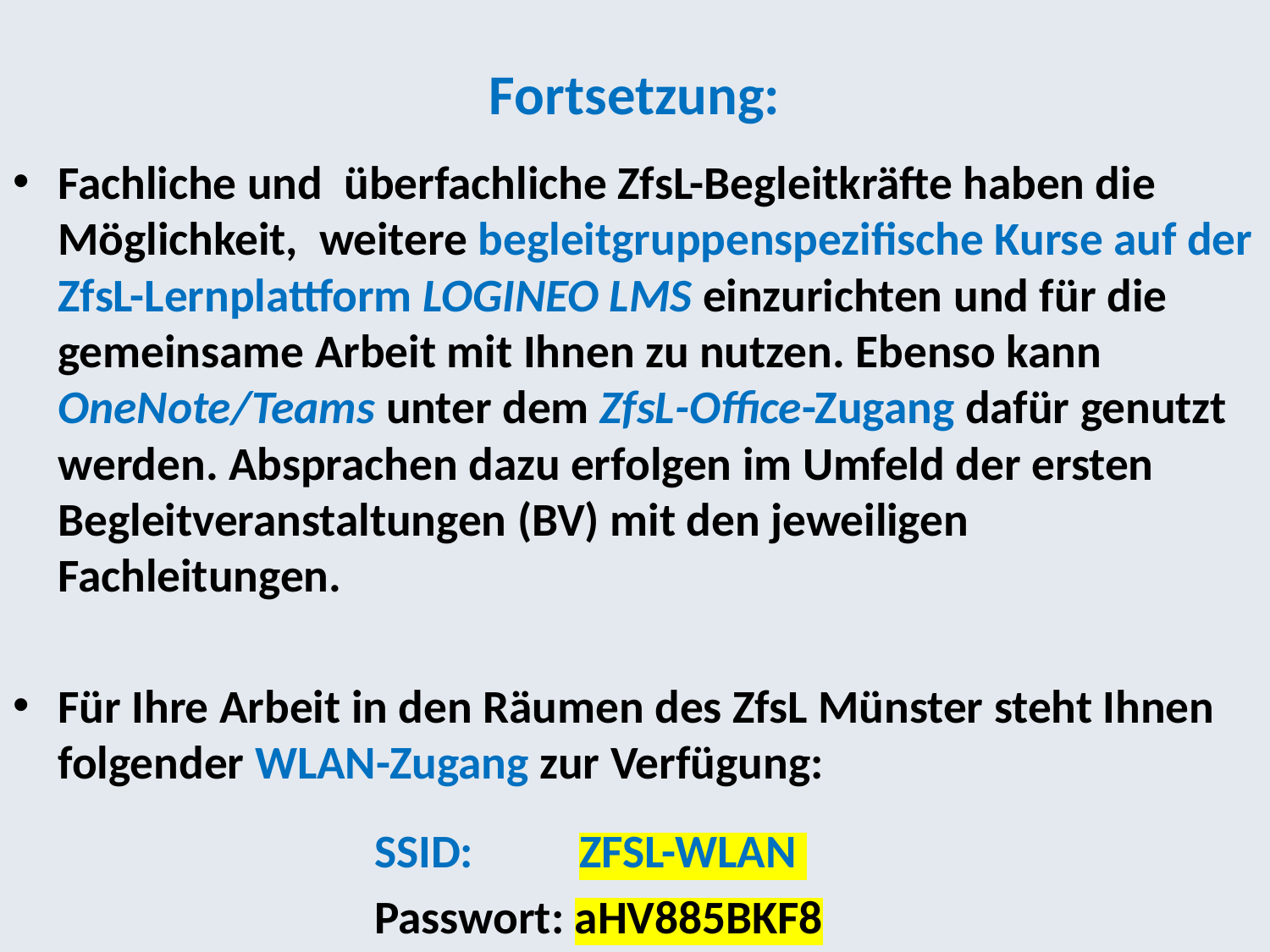

# Fortsetzung:
Fachliche und  überfachliche ZfsL-Begleitkräfte haben die Möglichkeit,  weitere begleitgruppenspezifische Kurse auf der ZfsL-Lernplattform LOGINEO LMS einzurichten und für die gemeinsame Arbeit mit Ihnen zu nutzen. Ebenso kann OneNote/Teams unter dem ZfsL-Office-Zugang dafür genutzt werden. Absprachen dazu erfolgen im Umfeld der ersten Begleitveranstaltungen (BV) mit den jeweiligen Fachleitungen.

Für Ihre Arbeit in den Räumen des ZfsL Münster steht Ihnen folgender WLAN-Zugang zur Verfügung:

			SSID:          ZFSL-WLAN
			Passwort: aHV885BKF8